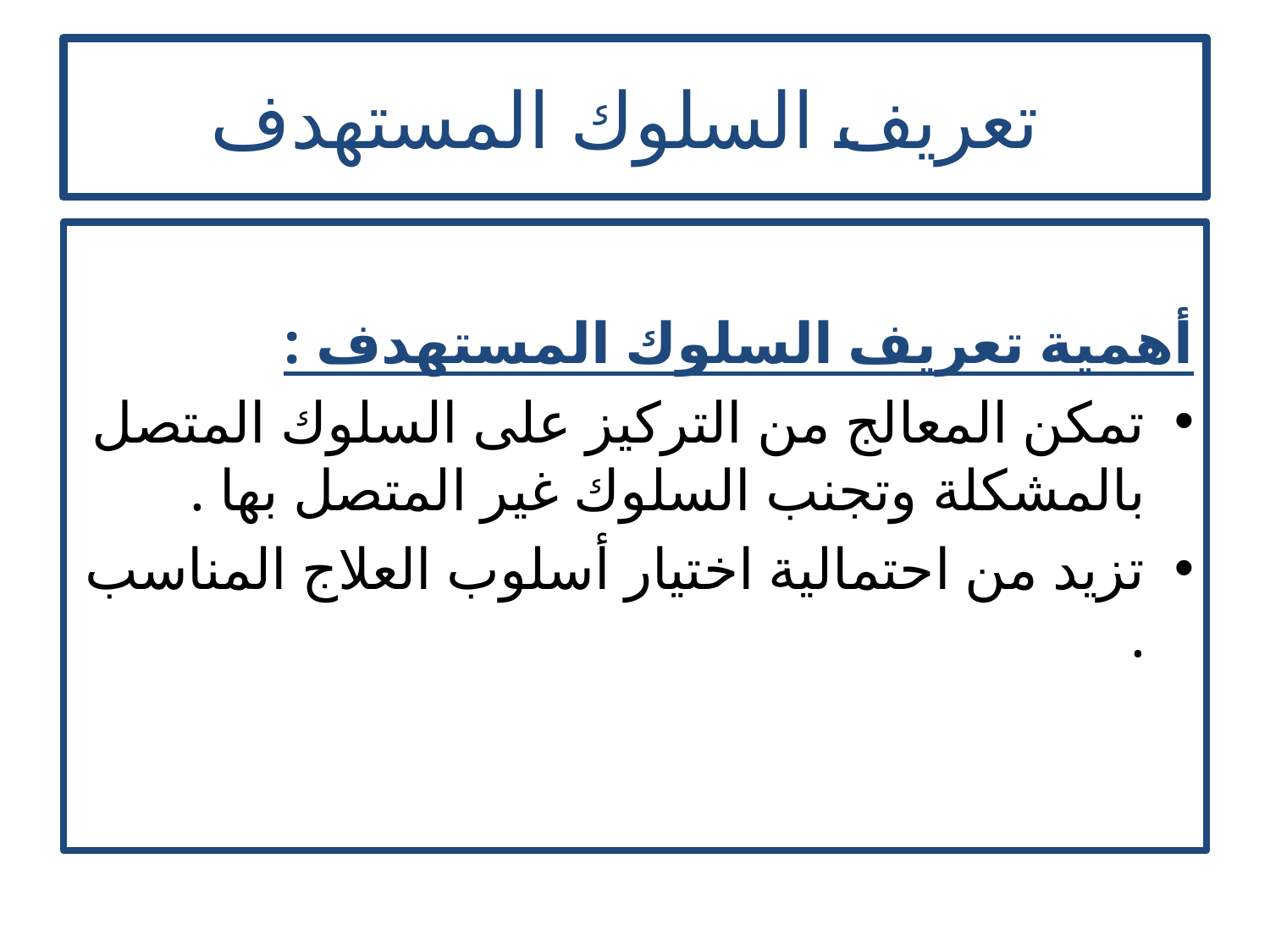

# تعريف السلوك المستهدف

أهمية تعريف السلوك المستهدف :
تمكن المعالج من التركيز على السلوك المتصل بالمشكلة وتجنب السلوك غير المتصل بها .
تزيد من احتمالية اختيار أسلوب العلاج المناسب .